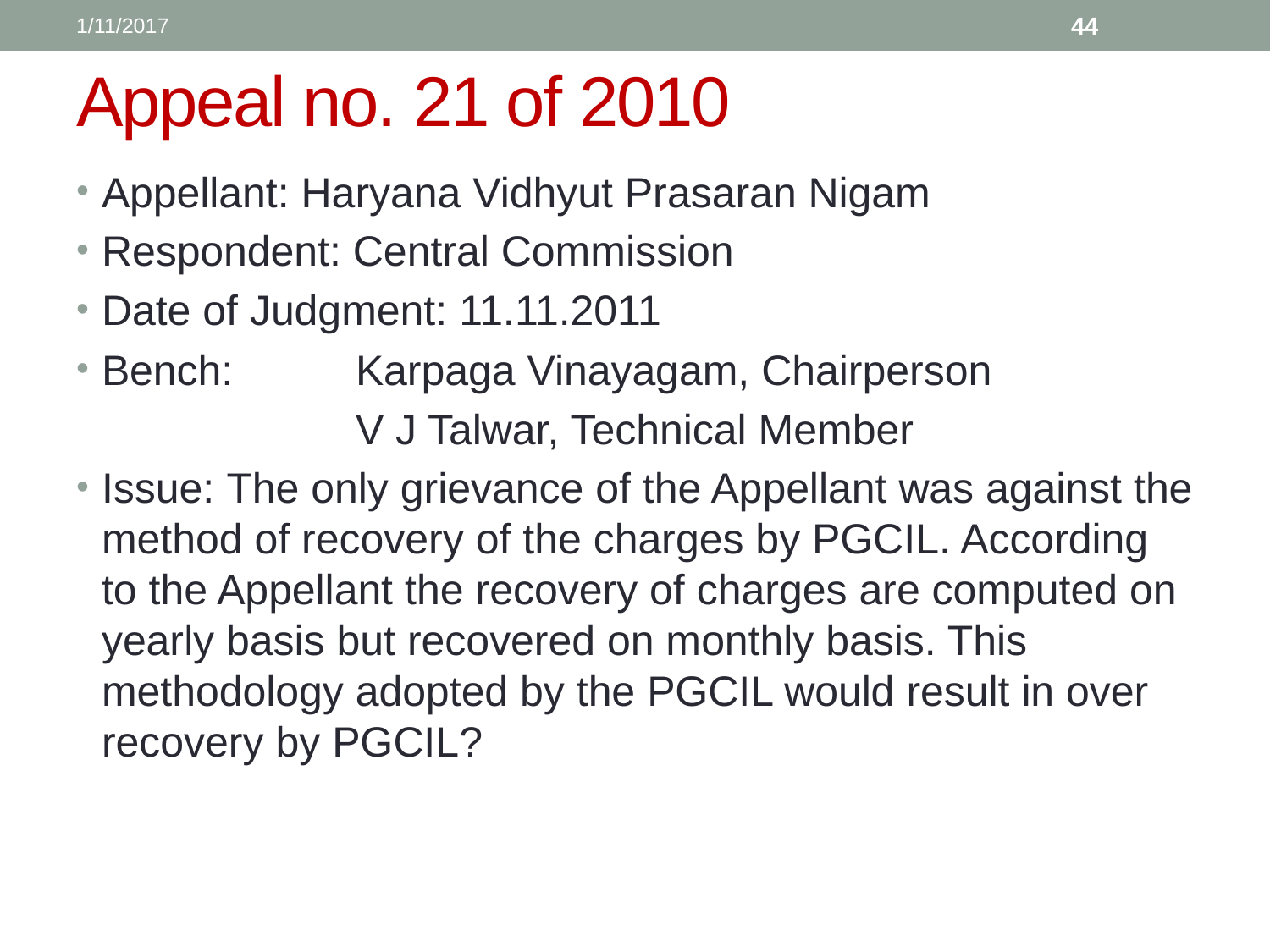

1/11/2017
44
# Appeal no. 21 of 2010
Appellant: Haryana Vidhyut Prasaran Nigam
Respondent: Central Commission
Date of Judgment: 11.11.2011
Bench: 	Karpaga Vinayagam, Chairperson
			V J Talwar, Technical Member
Issue: The only grievance of the Appellant was against the method of recovery of the charges by PGCIL. According to the Appellant the recovery of charges are computed on yearly basis but recovered on monthly basis. This methodology adopted by the PGCIL would result in over recovery by PGCIL?